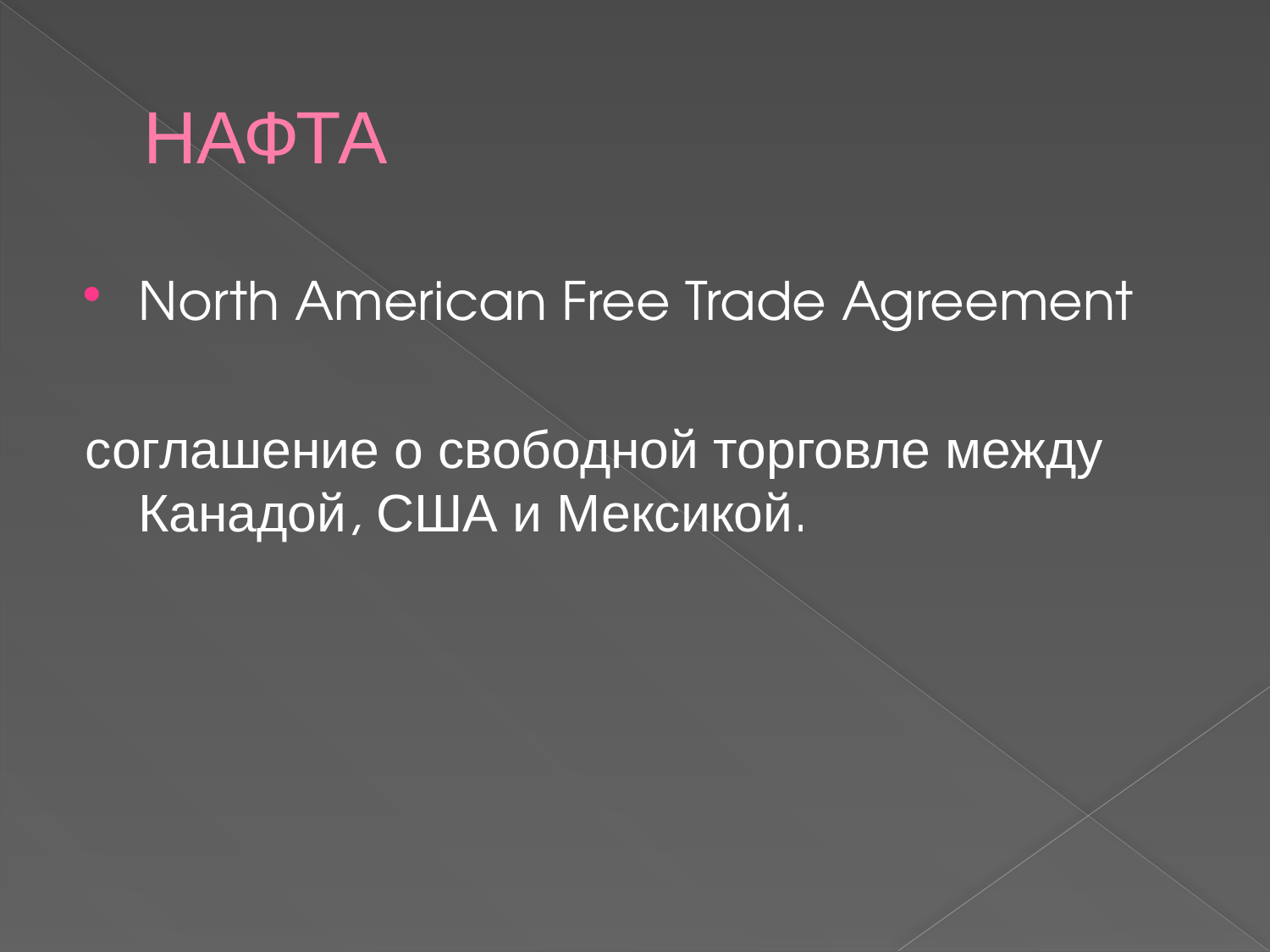

# НАФТА
North American Free Trade Agreement

соглашение о свободной торговле между Канадой, США и Мексикой.